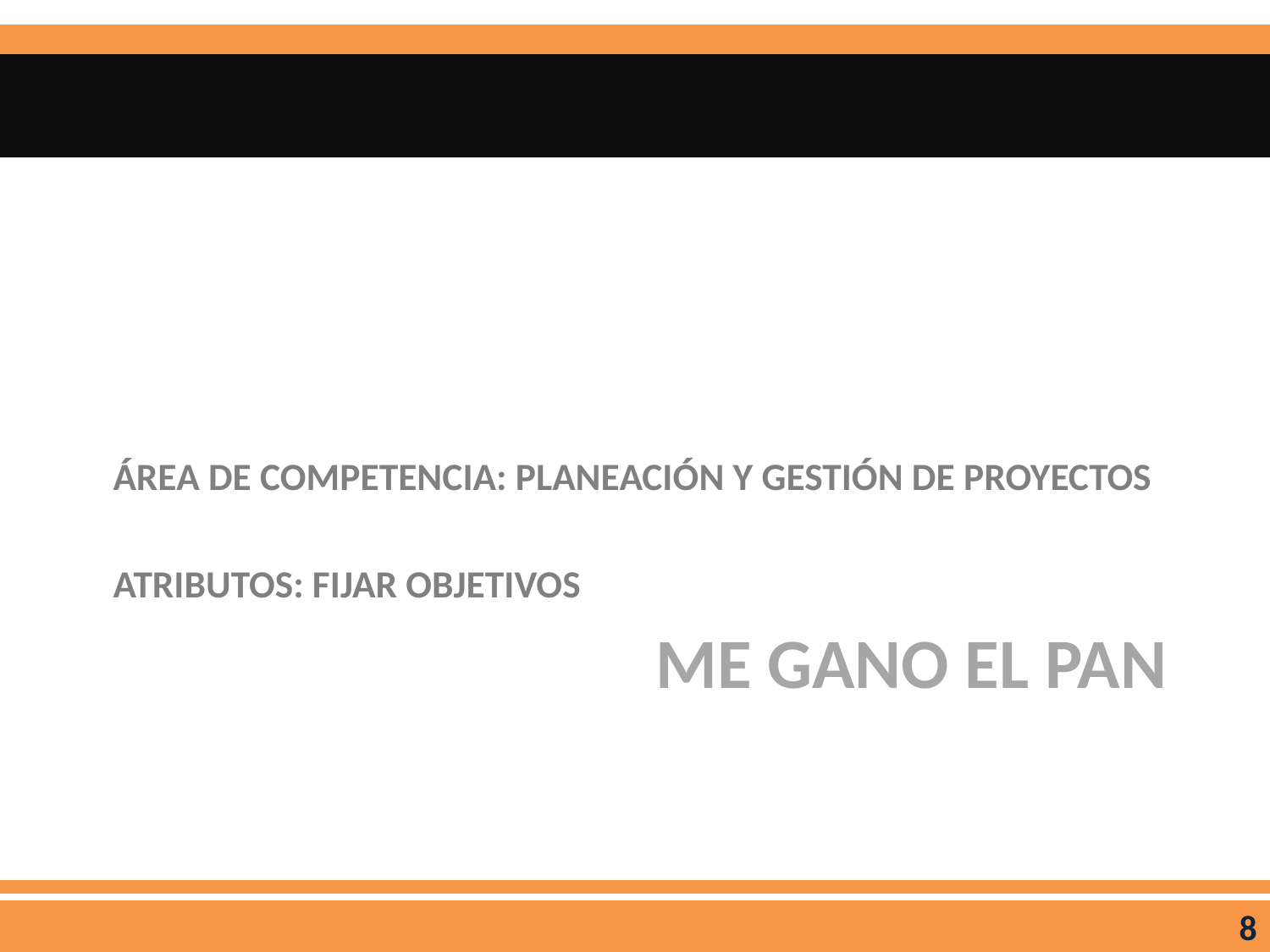

ÁREA DE COMPETENCIA: PLANEACIÓN Y GESTIÓN DE PROYECTOS

ATRIBUTOS: FIJAR OBJETIVOS
# ME GANO EL PAN
8